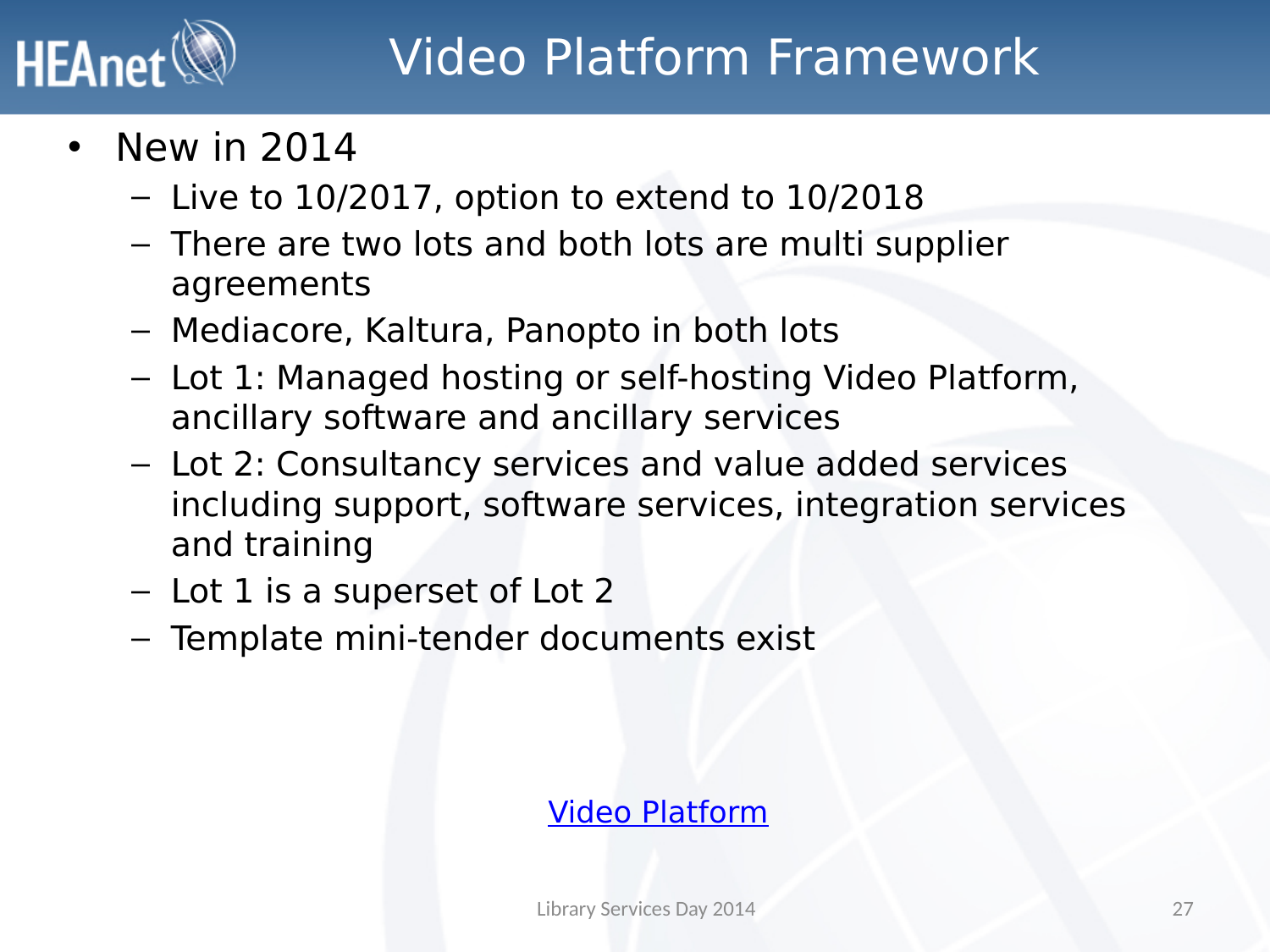

# Video Platform Framework
New in 2014
Live to 10/2017, option to extend to 10/2018
There are two lots and both lots are multi supplier agreements
Mediacore, Kaltura, Panopto in both lots
Lot 1: Managed hosting or self-hosting Video Platform, ancillary software and ancillary services
Lot 2: Consultancy services and value added services including support, software services, integration services and training
Lot 1 is a superset of Lot 2
Template mini-tender documents exist

Video Platform
Library Services Day 2014
27